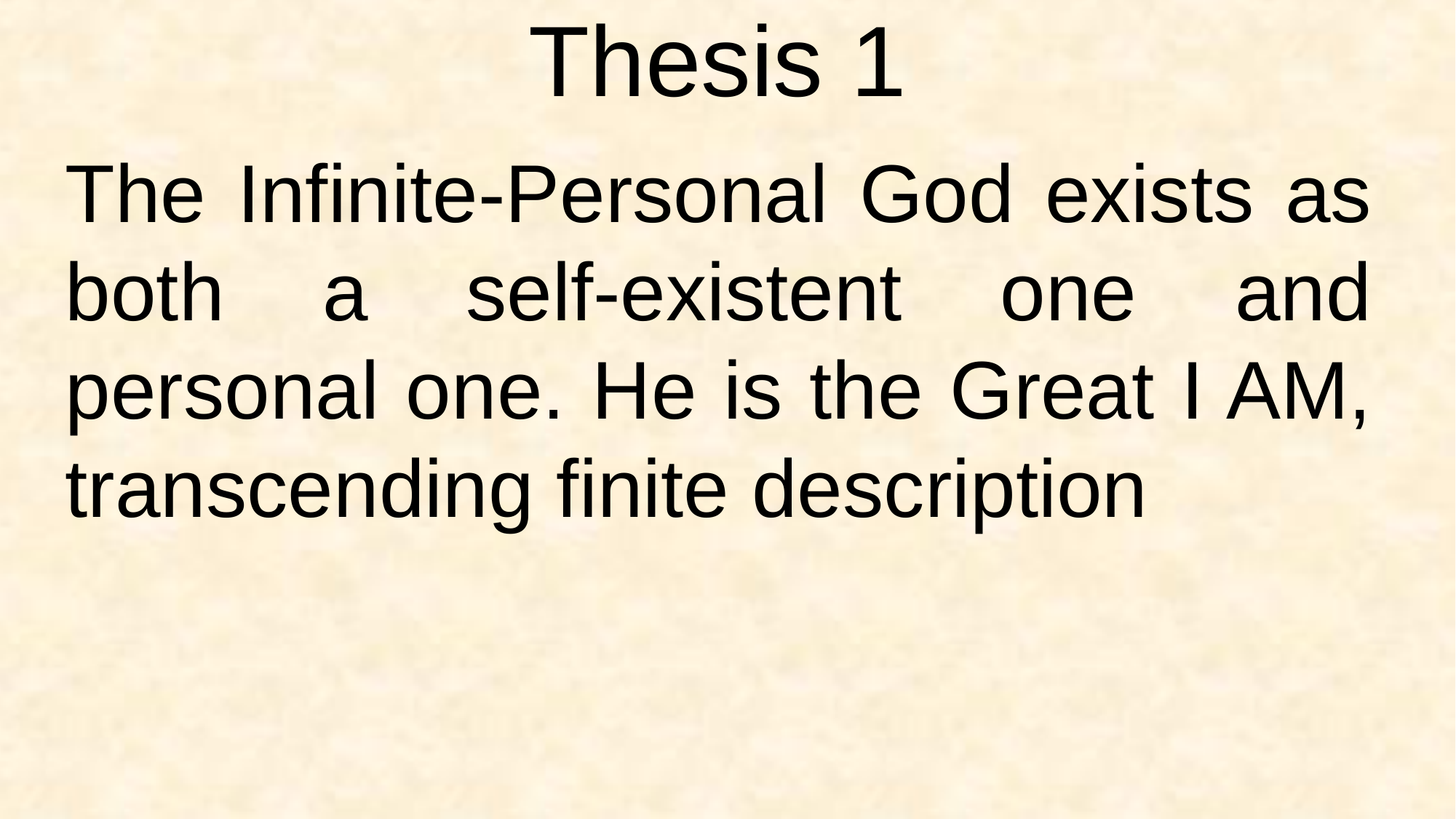

Thesis 1
The Infinite-Personal God exists as both a self-existent one and personal one. He is the Great I AM, transcending finite description